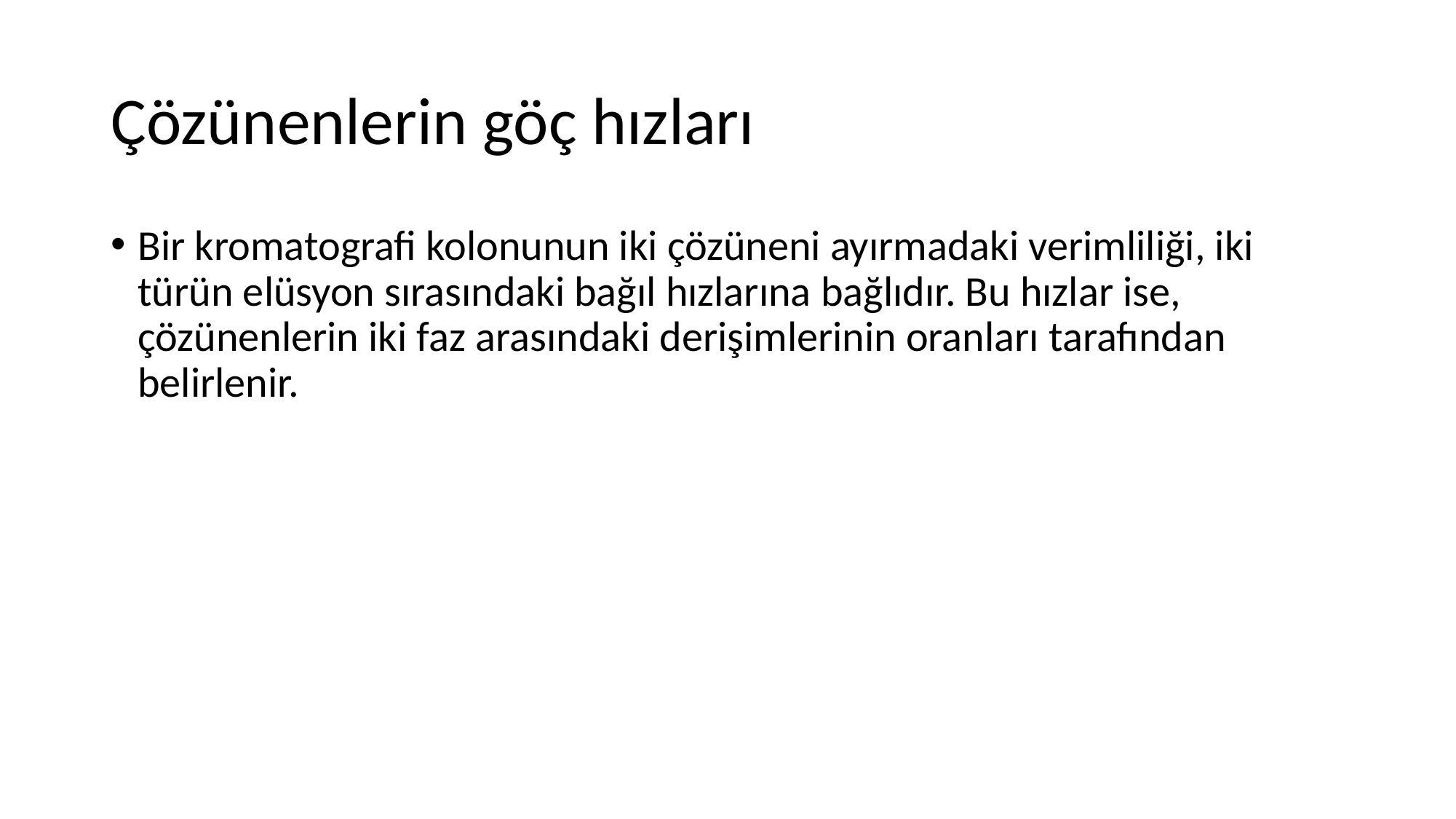

# Çözünenlerin göç hızları
Bir kromatografi kolonunun iki çözüneni ayırmadaki verimliliği, iki türün elüsyon sırasındaki bağıl hızlarına bağlıdır. Bu hızlar ise, çözünenlerin iki faz arasındaki derişimlerinin oranları tarafından belirlenir.